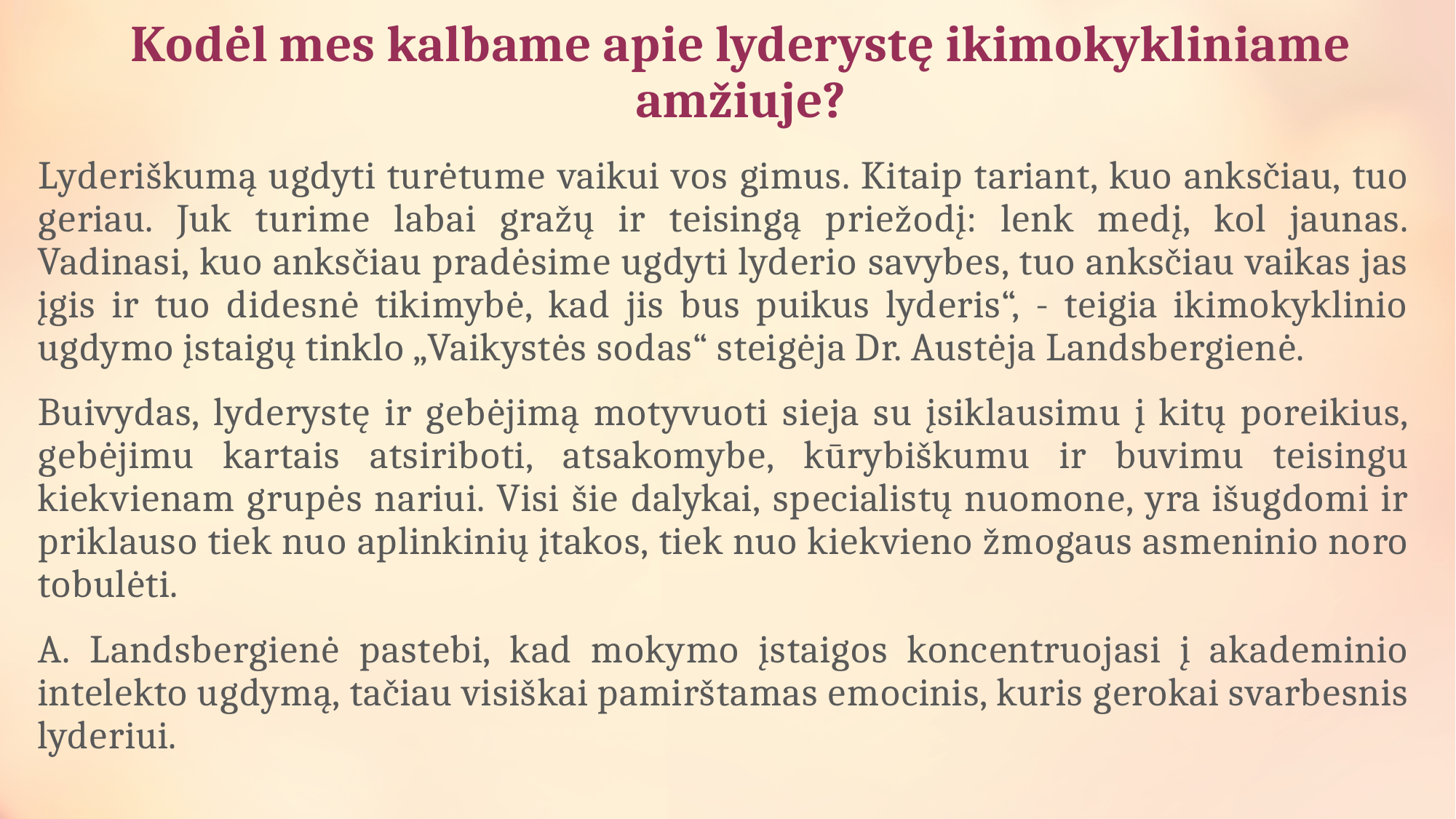

# Kodėl mes kalbame apie lyderystę ikimokykliniame amžiuje?
Lyderiškumą ugdyti turėtume vaikui vos gimus. Kitaip tariant, kuo anksčiau, tuo geriau. Juk turime labai gražų ir teisingą priežodį: lenk medį, kol jaunas. Vadinasi, kuo anksčiau pradėsime ugdyti lyderio savybes, tuo anksčiau vaikas jas įgis ir tuo didesnė tikimybė, kad jis bus puikus lyderis“, - teigia ikimokyklinio ugdymo įstaigų tinklo „Vaikystės sodas“ steigėja Dr. Austėja Landsbergienė.
Buivydas, lyderystę ir gebėjimą motyvuoti sieja su įsiklausimu į kitų poreikius, gebėjimu kartais atsiriboti, atsakomybe, kūrybiškumu ir buvimu teisingu kiekvienam grupės nariui. Visi šie dalykai, specialistų nuomone, yra išugdomi ir priklauso tiek nuo aplinkinių įtakos, tiek nuo kiekvieno žmogaus asmeninio noro tobulėti.
A. Landsbergienė pastebi, kad mokymo įstaigos koncentruojasi į akademinio intelekto ugdymą, tačiau visiškai pamirštamas emocinis, kuris gerokai svarbesnis lyderiui.